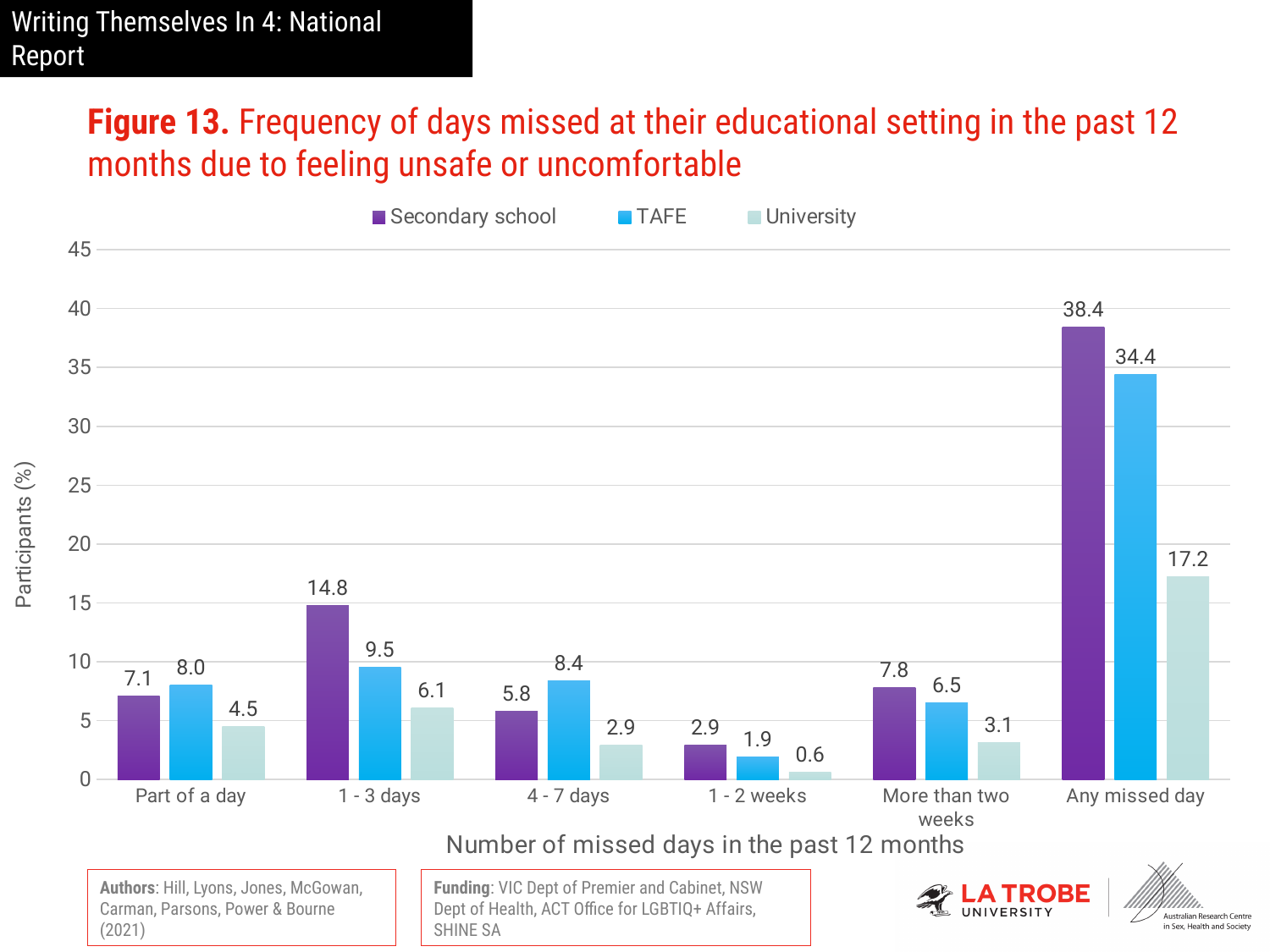

# Figure 13. Frequency of days missed at their educational setting in the past 12 months due to feeling unsafe or uncomfortable

### Chart

| Category | Secondary school | TAFE | University |
|---|---|---|---|
| Part of a day | 7.1 | 8.0 | 4.5 |
| 1 - 3 days | 14.8 | 9.5 | 6.1 |
| 4 - 7 days | 5.8 | 8.4 | 2.9 |
| 1 - 2 weeks | 2.9 | 1.9 | 0.6 |
| More than two weeks | 7.8 | 6.5 | 3.1 |
| Any missed day | 38.4 | 34.4 | 17.2 |